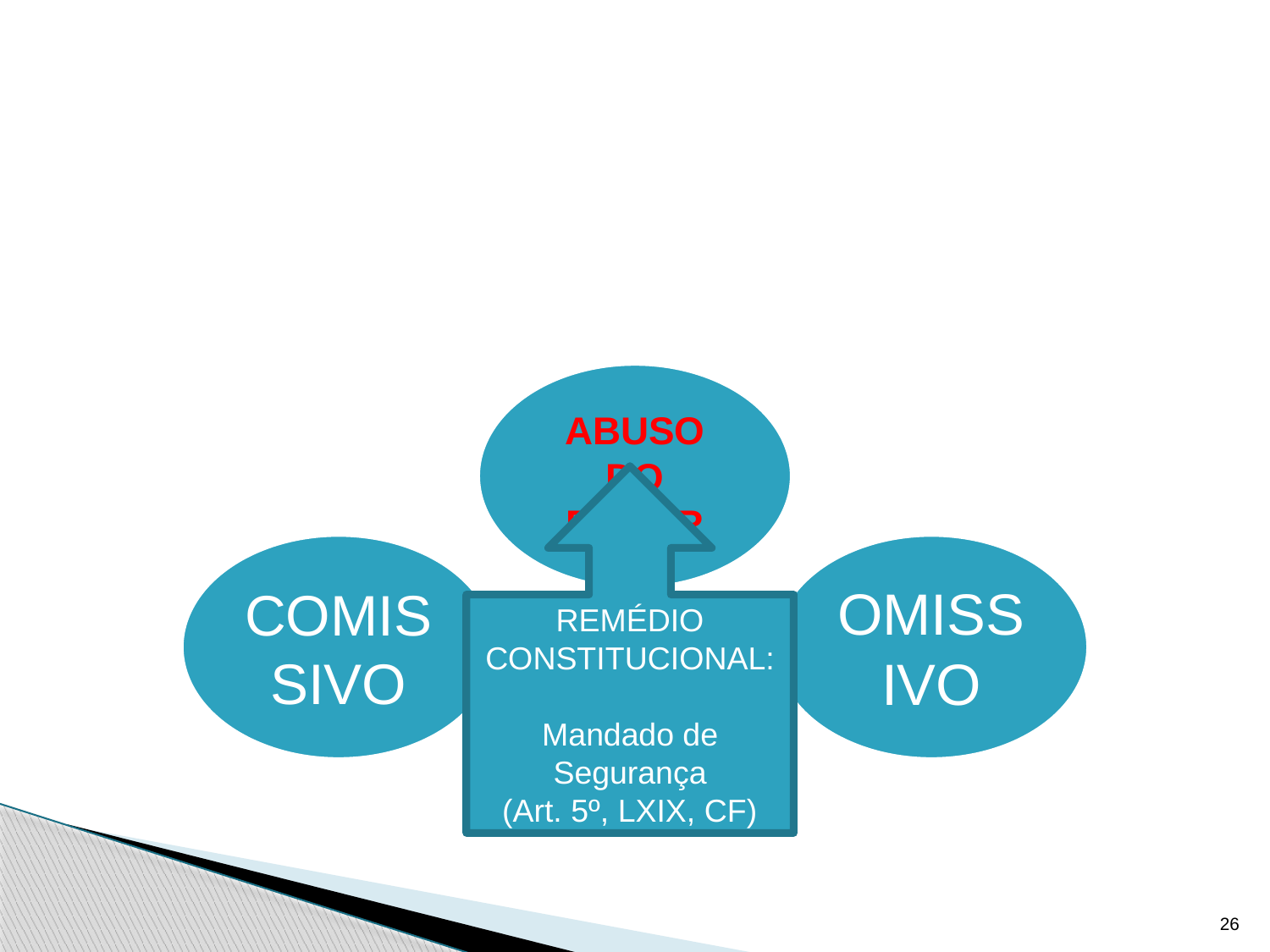

ABUSO DO PODER
OMISSIVO
COMISSIVO
REMÉDIO CONSTITUCIONAL:

Mandado de Segurança
(Art. 5º, LXIX, CF)
26